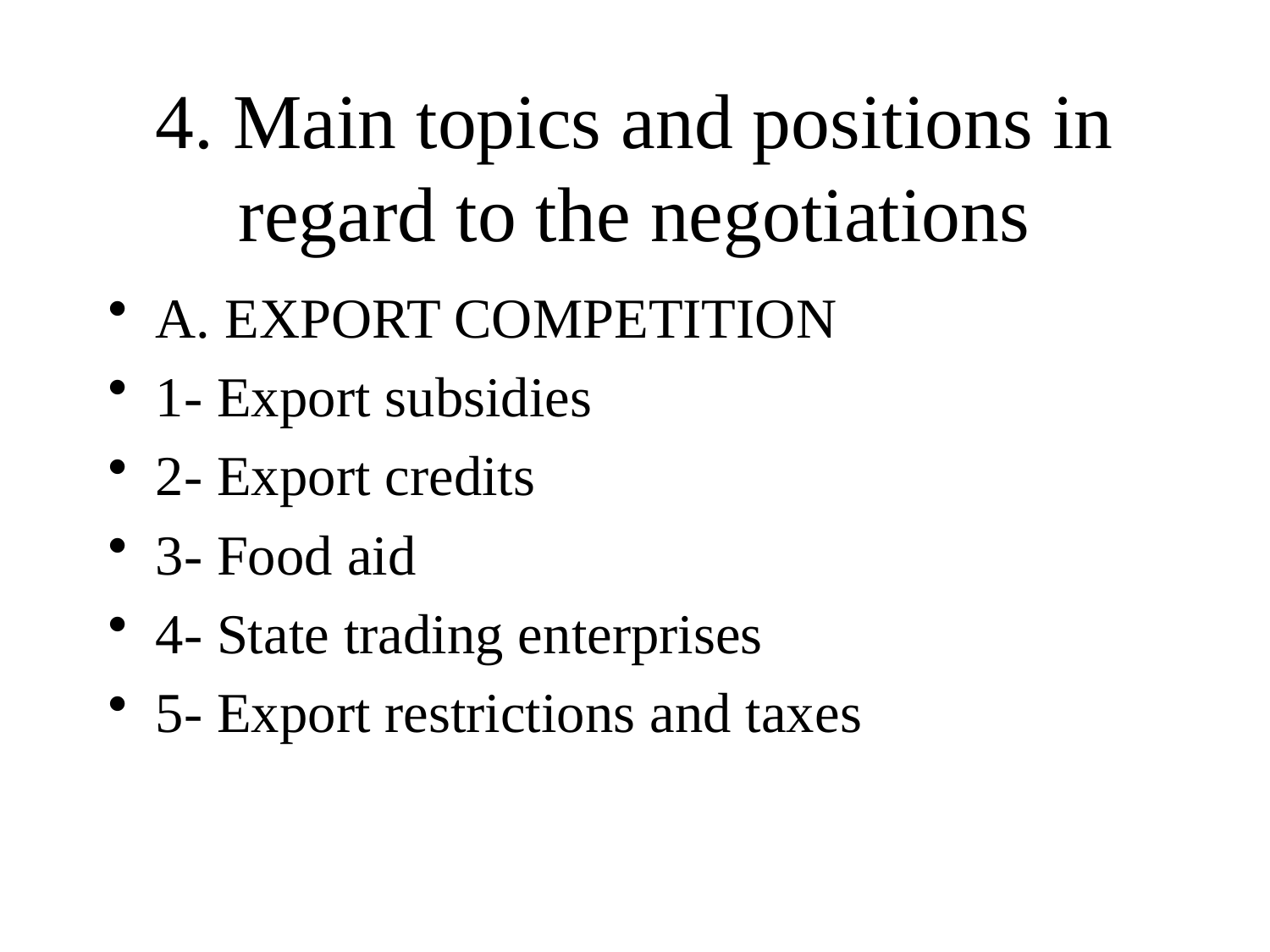

# 4. Main topics and positions in regard to the negotiations
A. EXPORT COMPETITION
1- Export subsidies
2- Export credits
3- Food aid
4- State trading enterprises
5- Export restrictions and taxes